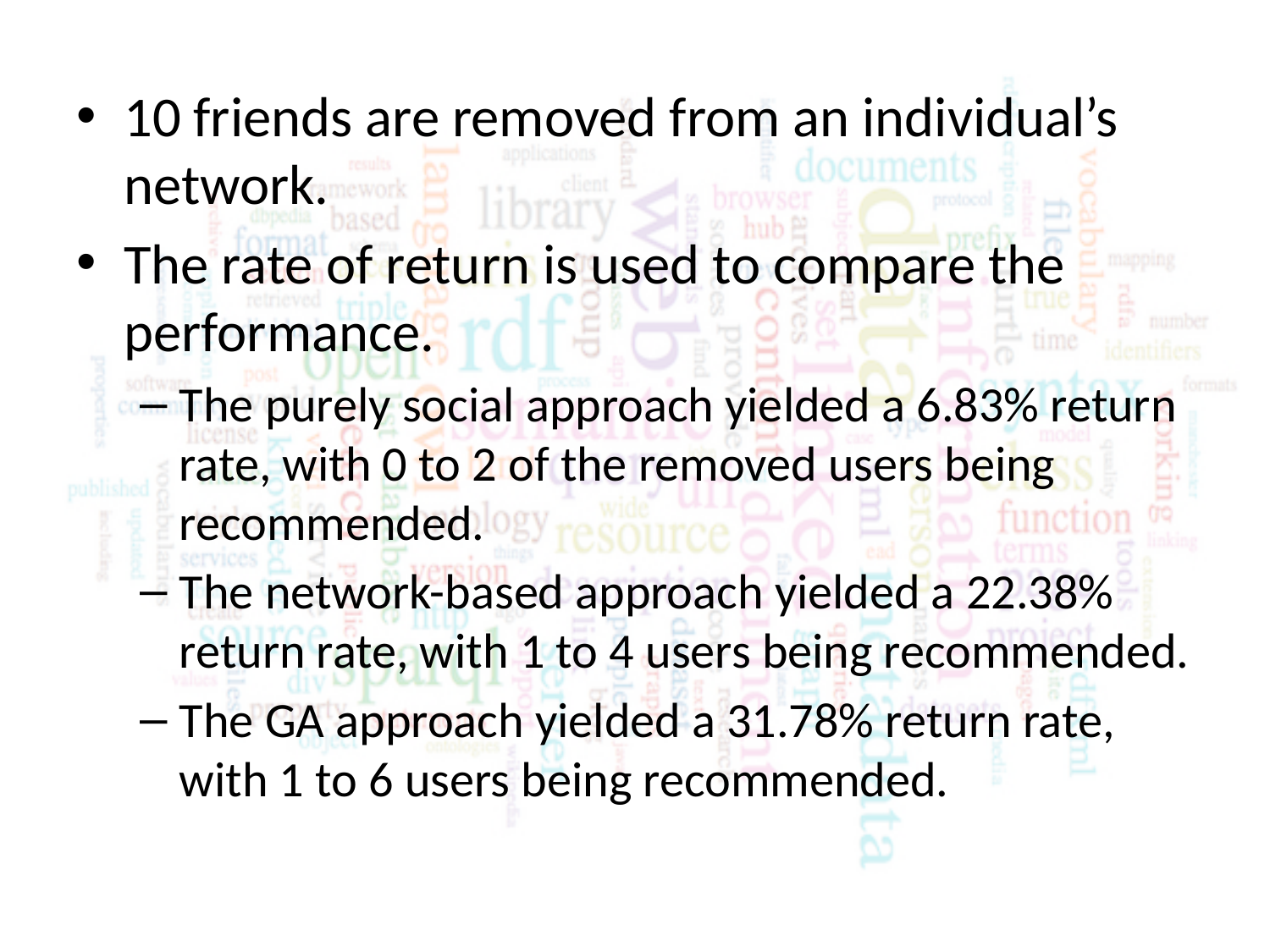

10 friends are removed from an individual’s network.
The rate of return is used to compare the performance.
The purely social approach yielded a 6.83% return rate, with 0 to 2 of the removed users being recommended.
The network-based approach yielded a 22.38% return rate, with 1 to 4 users being recommended.
The GA approach yielded a 31.78% return rate, with 1 to 6 users being recommended.